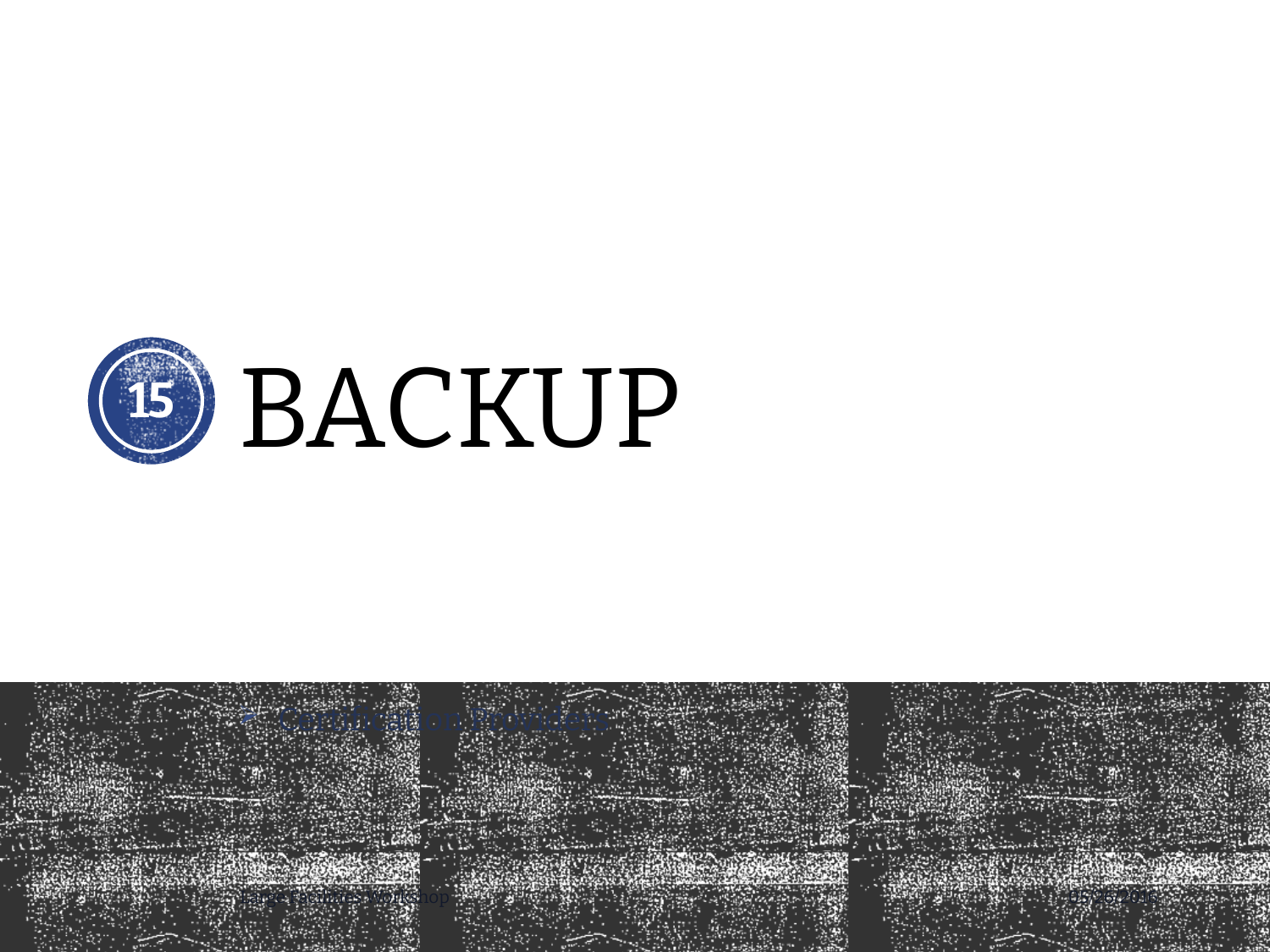

# Backup
15
Certification Providers
Large Facilities Workshop
05/26/2016